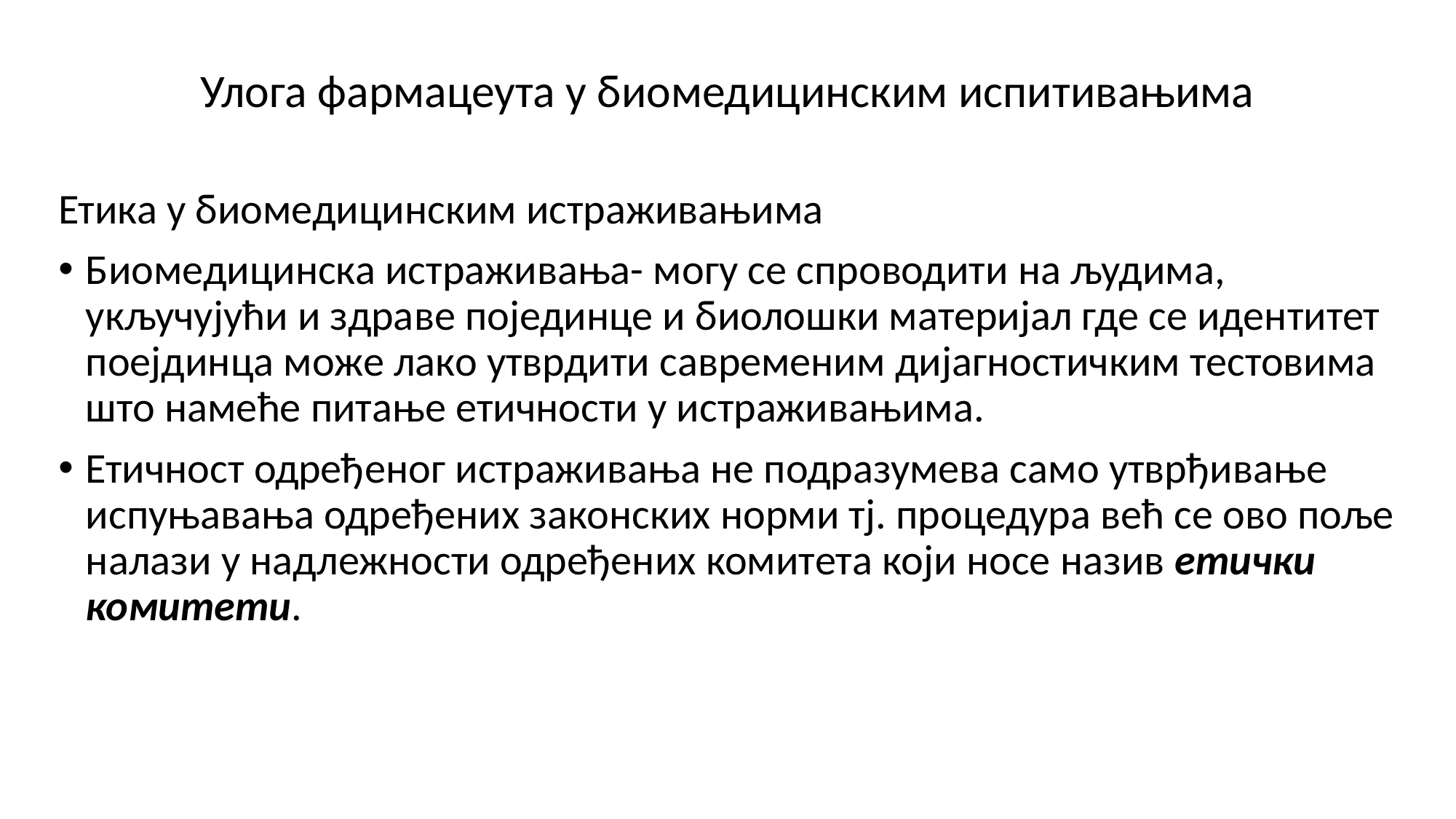

# Улога фармацеута у биомедицинским испитивањима
Етика у биомедицинским истраживањима
Биомедицинска истраживања- могу се спроводити на људима, укључујући и здраве појединце и биолошки материјал где се идентитет поејдинца може лако утврдити савременим дијагностичким тестовима што намеће питање етичности у истраживањима.
Етичност одређеног истраживања не подразумева само утврђивање испуњавања одређених законских норми тј. процедура већ се ово поље налази у надлежности одређених комитета који носе назив етички комитети.